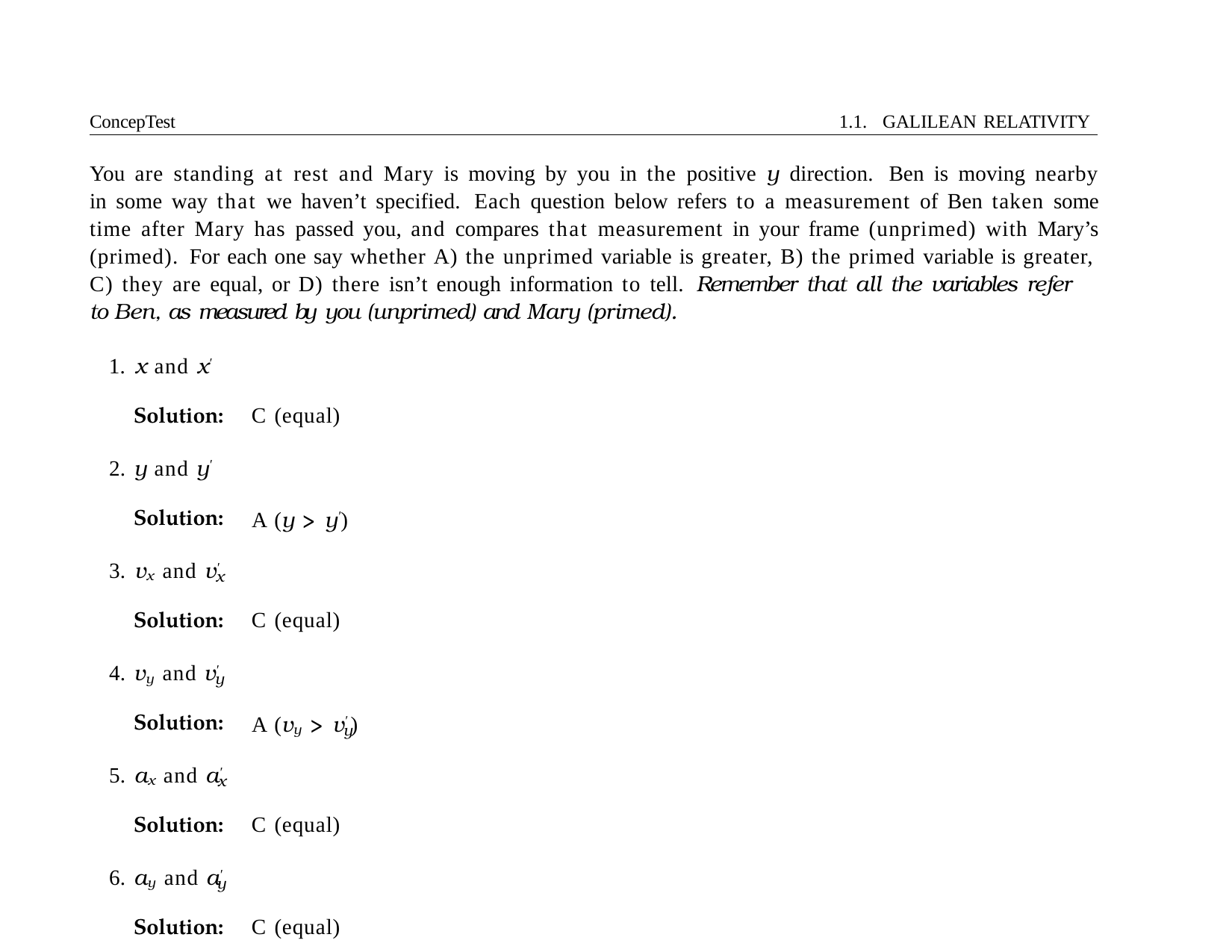

ConcepTest	1.1.  GALILEAN RELATIVITY

You are standing at rest and Mary is moving by you in the positive y direction.  Ben is moving nearby in some way that we haven’t specified.  Each question below refers to a measurement of Ben taken some time after Mary has passed you, and compares that measurement in your frame (unprimed) with Mary’s (primed). For each one say whether A) the unprimed variable is greater, B) the primed variable is greater,
C) they are equal, or D) there isn’t enough information to tell. Remember that all the variables refer to Ben, as measured by you (unprimed) and Mary (primed).

1. x and x′
Solution:
C (equal)
2. y and y′
Solution:
A (y > y′)
3. vx and v′
x
Solution:
C (equal)
4. vy and v′
y
Solution:
A (vy > v′ )
y
5. ax and a′
x
Solution:
C (equal)
6. ay and a′
y
Solution:
C (equal)